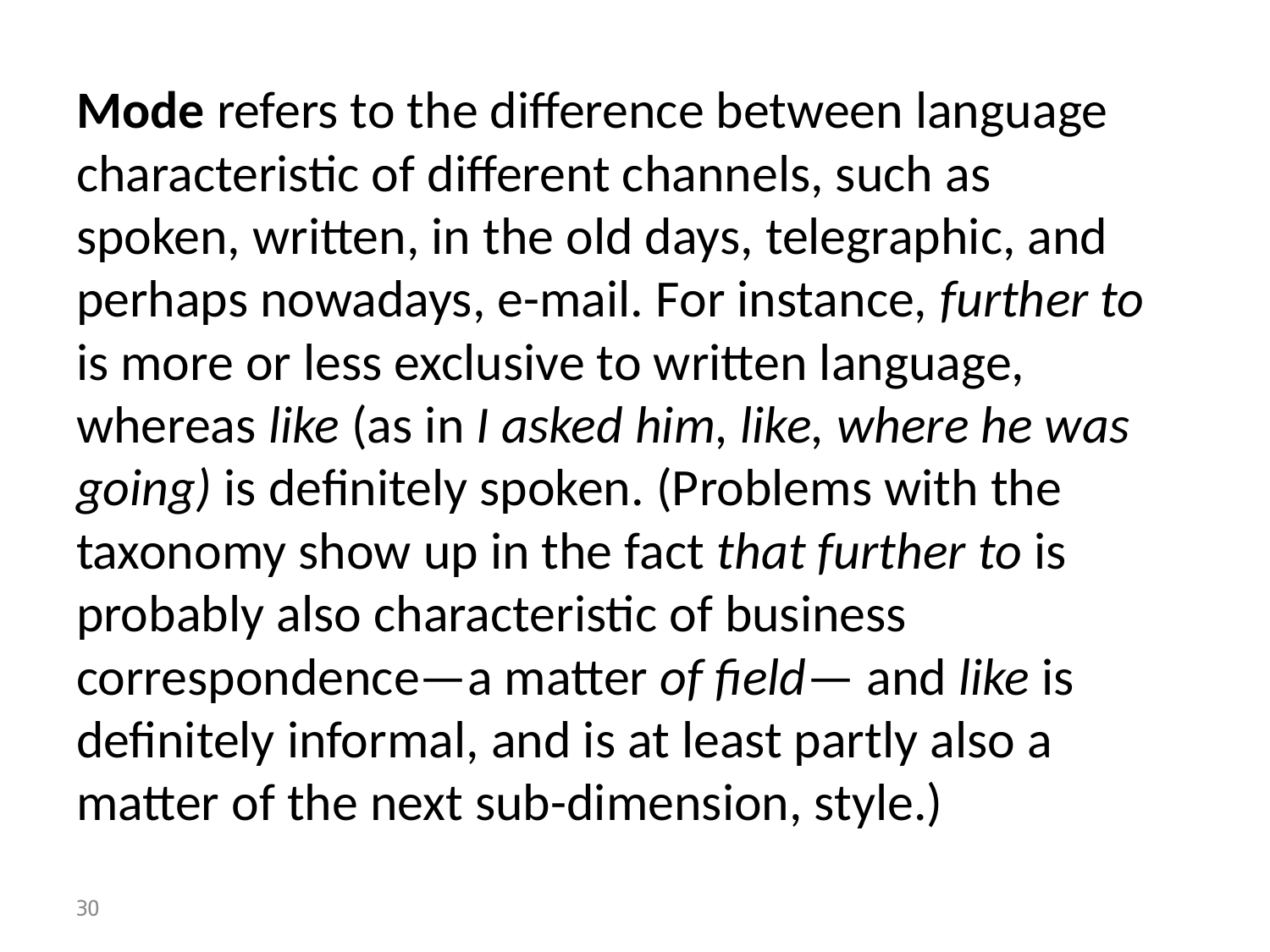

Mode refers to the difference between language characteristic of different channels, such as spoken, written, in the old days, telegraphic, and perhaps nowadays, e-mail. For instance, further to is more or less exclusive to written language, whereas like (as in I asked him, like, where he was going) is definitely spoken. (Problems with the taxonomy show up in the fact that further to is probably also characteristic of business correspondence—a matter of field— and like is definitely informal, and is at least partly also a matter of the next sub-dimension, style.)

30